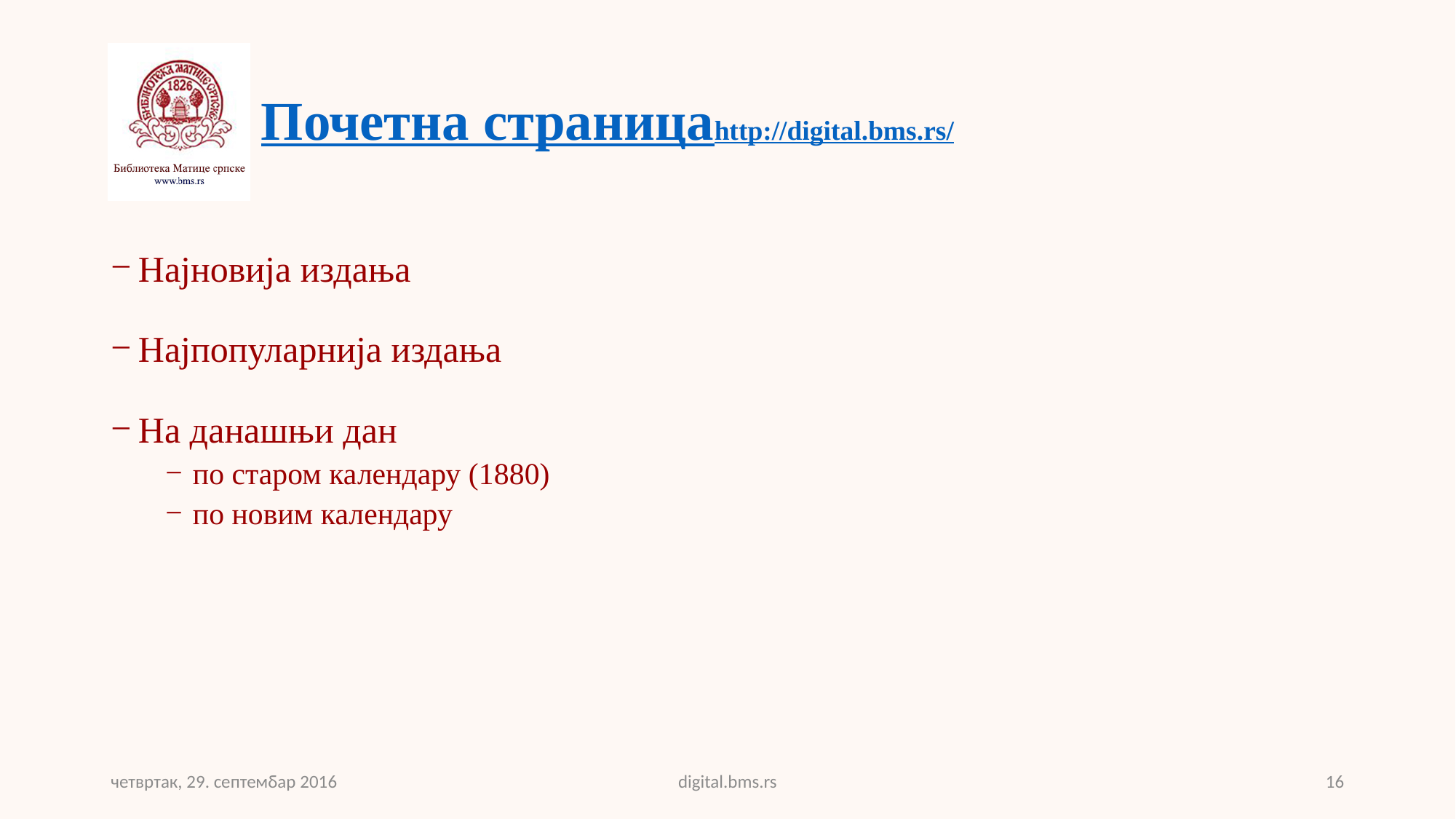

# Почетна страница http://digital.bms.rs/
Најновија издања
Најпопуларнија издања
На данашњи дан
по старом календару (1880)
по новим календару

четвртак, 29. септембар 2016
digital.bms.rs
16